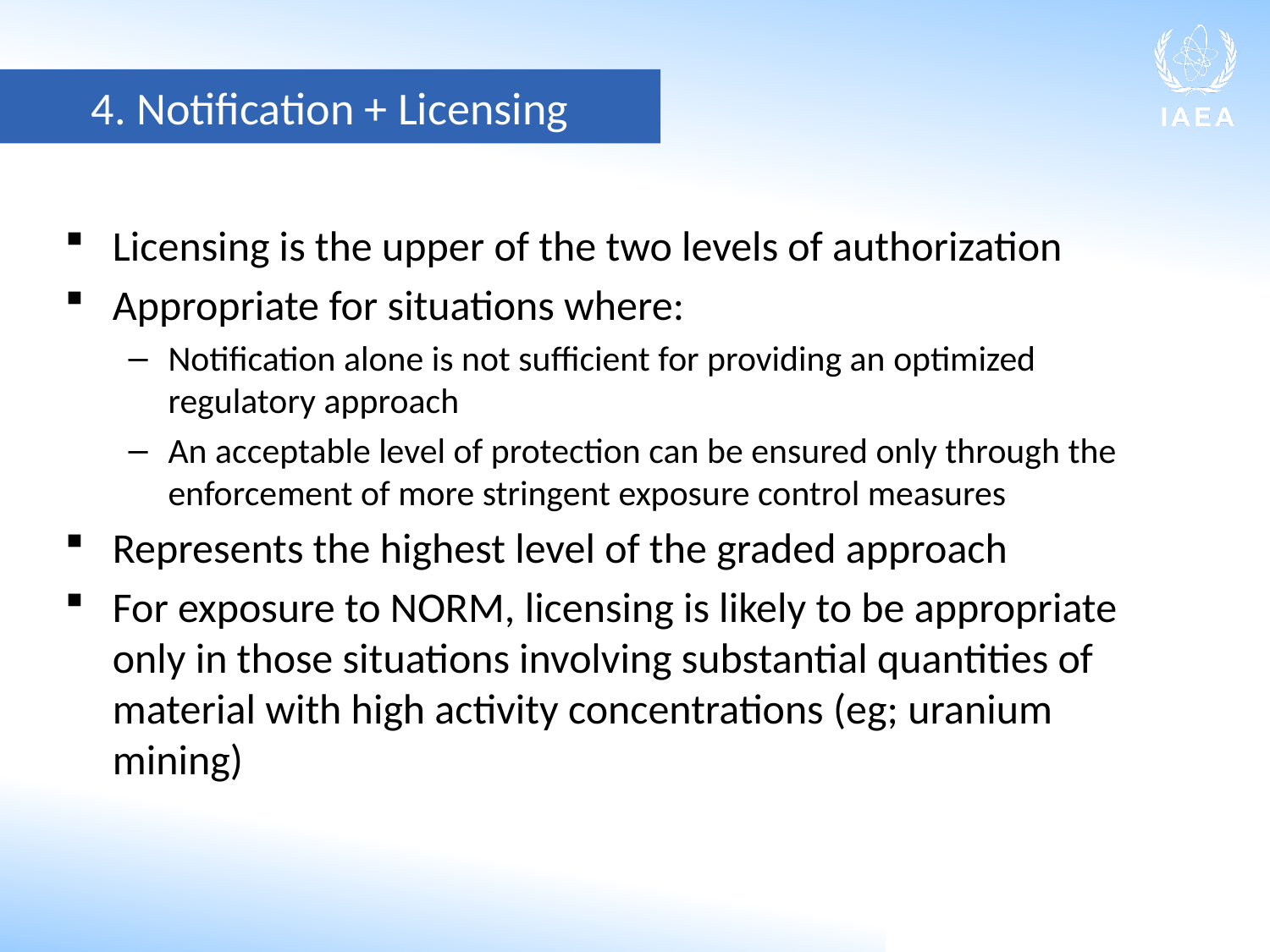

4. Notification + Licensing
Licensing is the upper of the two levels of authorization
Appropriate for situations where:
Notification alone is not sufficient for providing an optimized regulatory approach
An acceptable level of protection can be ensured only through the enforcement of more stringent exposure control measures
Represents the highest level of the graded approach
For exposure to NORM, licensing is likely to be appropriate only in those situations involving substantial quantities of material with high activity concentrations (eg; uranium mining)